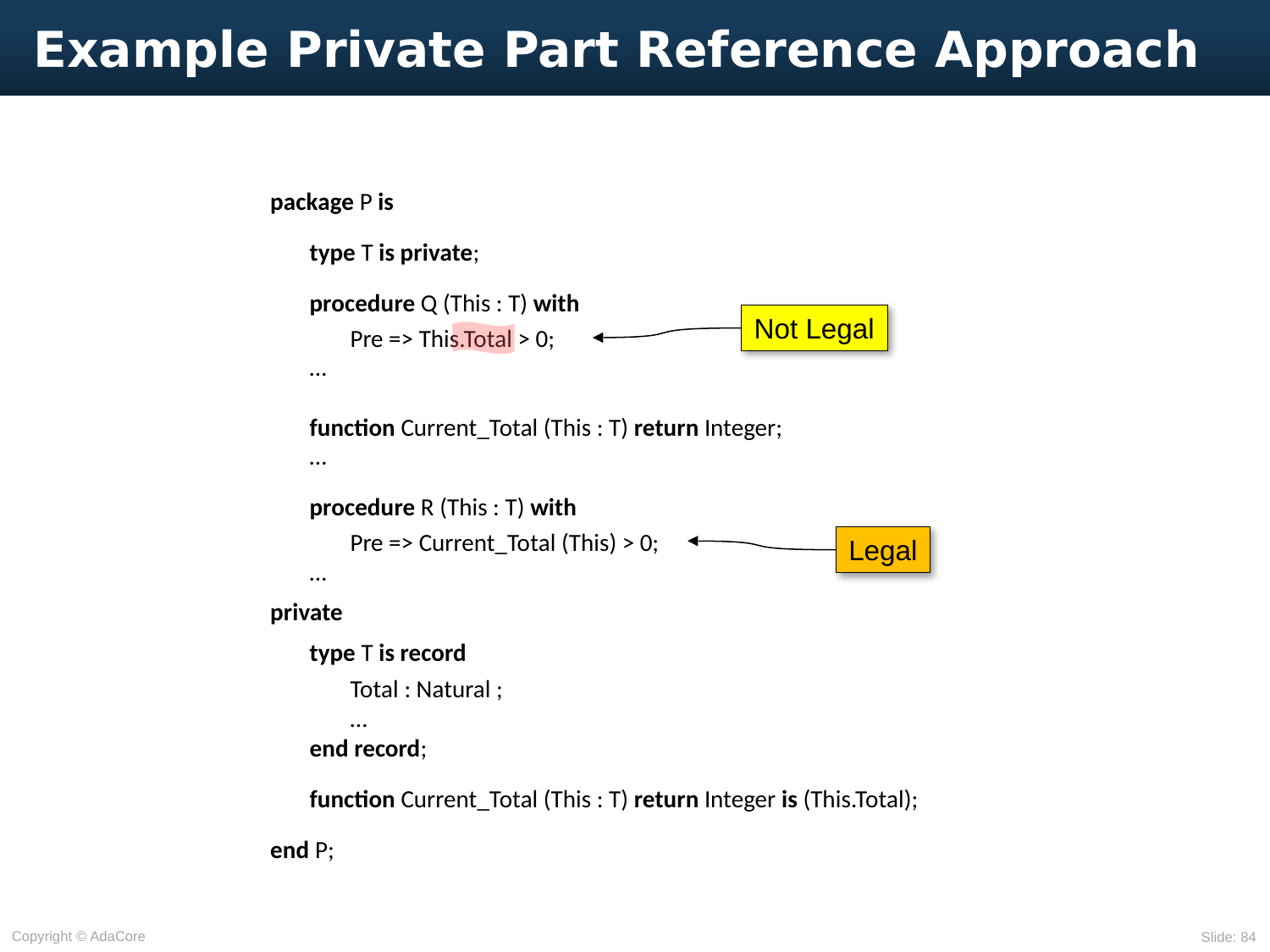

# Example Private Part Reference Approach
package P is
	type T is private;
	procedure Q (This : T) with
		Pre => This.Total > 0;
	…

	function Current_Total (This : T) return Integer;
	…
	procedure R (This : T) with
		Pre => Current_Total (This) > 0;
	…
private
	type T is record
		Total : Natural ;
		…
	end record;
	function Current_Total (This : T) return Integer is (This.Total);
end P;
Not Legal

Legal